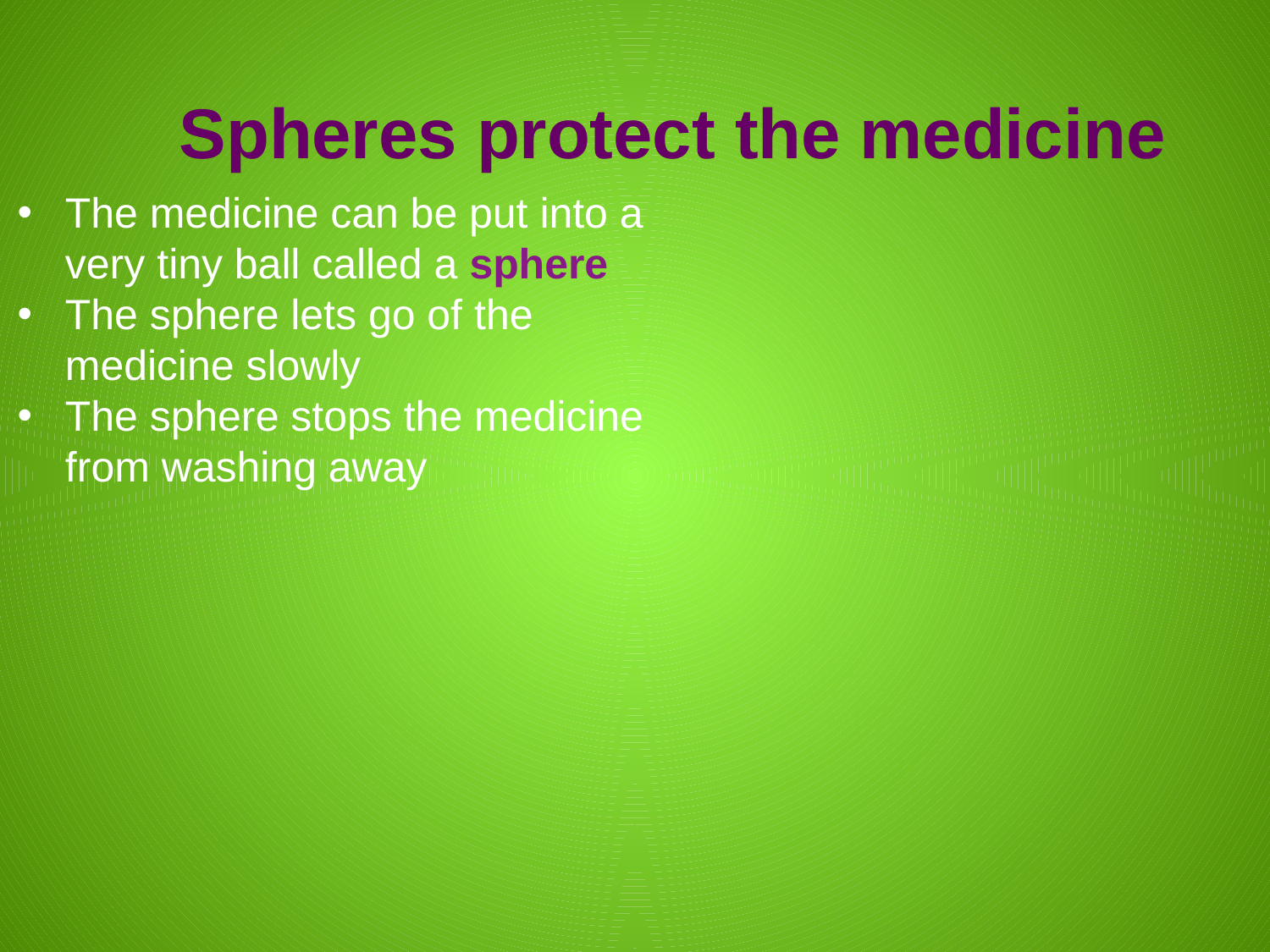

Spheres protect the medicine
The medicine can be put into a very tiny ball called a sphere
The sphere lets go of the medicine slowly
The sphere stops the medicine from washing away
Proliferate

  Migrate

Sphere

   Differentiate